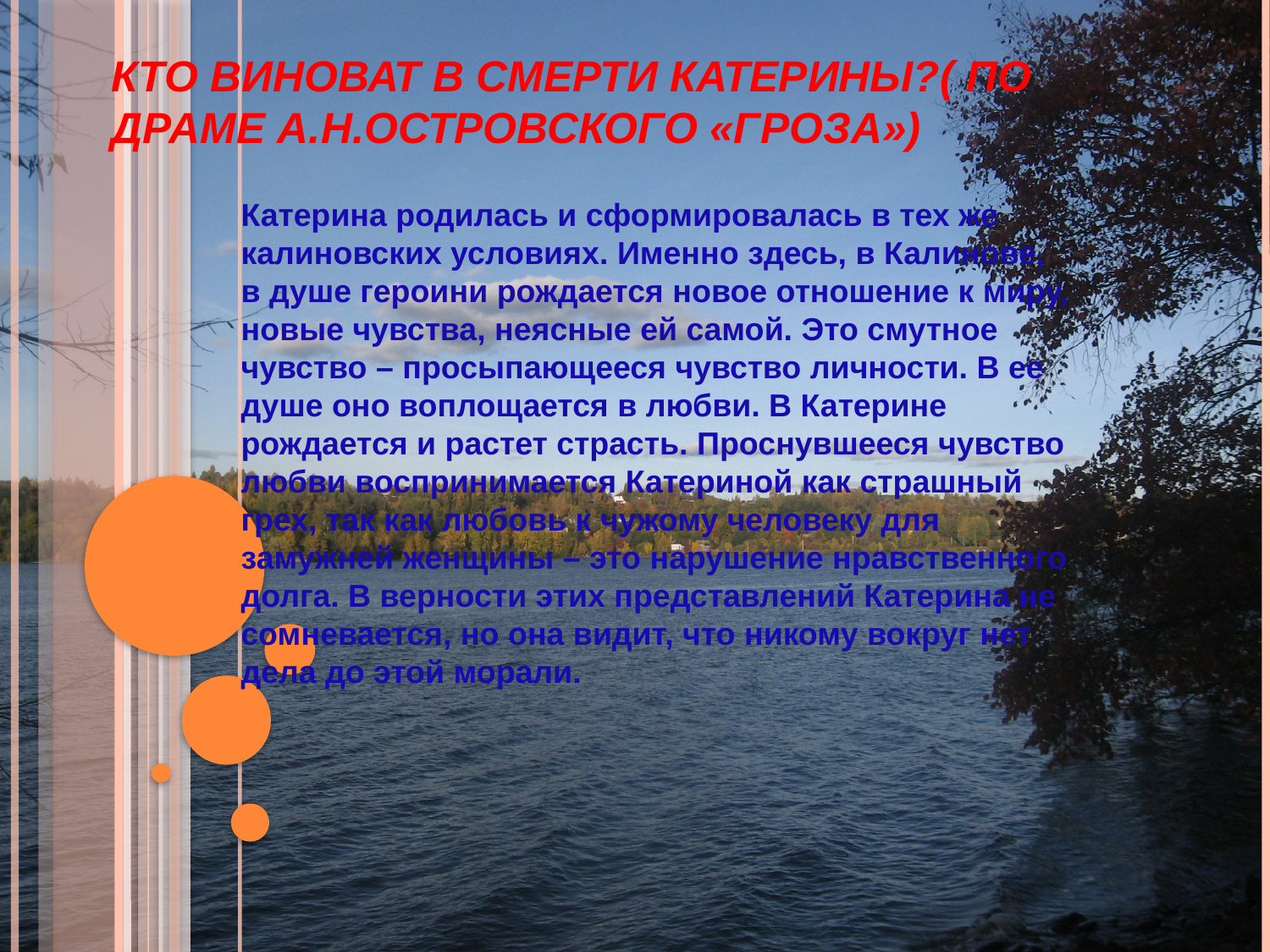

# Кто виноват в смерти Катерины?( по драме А.Н.Островского «Гроза»)
Катерина родилась и сформировалась в тех же калиновских условиях. Именно здесь, в Калинове, в душе героини рождается новое отношение к миру, новые чувства, неясные ей самой. Это смутное чувство – просыпающееся чувство личности. В ее душе оно воплощается в любви. В Катерине рождается и растет страсть. Проснувшееся чувство любви воспринимается Катериной как страшный грех, так как любовь к чужому человеку для замужней женщины – это нарушение нравственного долга. В верности этих представлений Катерина не сомневается, но она видит, что никому вокруг нет дела до этой морали.